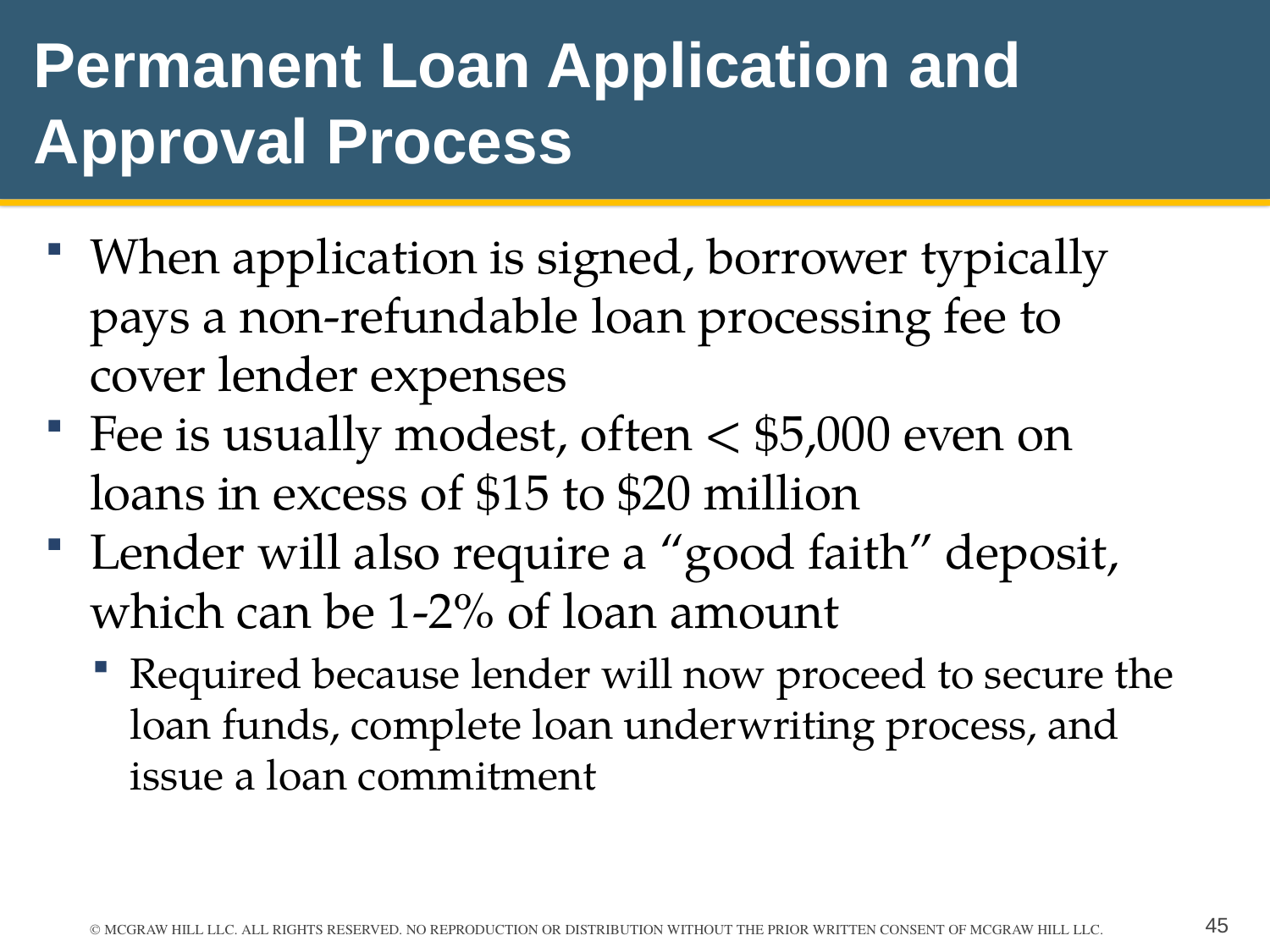

# Permanent Loan Application and Approval Process
When application is signed, borrower typically pays a non-refundable loan processing fee to cover lender expenses
Fee is usually modest, often < $5,000 even on loans in excess of $15 to $20 million
Lender will also require a “good faith” deposit, which can be 1-2% of loan amount
Required because lender will now proceed to secure the loan funds, complete loan underwriting process, and issue a loan commitment
© MCGRAW HILL LLC. ALL RIGHTS RESERVED. NO REPRODUCTION OR DISTRIBUTION WITHOUT THE PRIOR WRITTEN CONSENT OF MCGRAW HILL LLC.
45